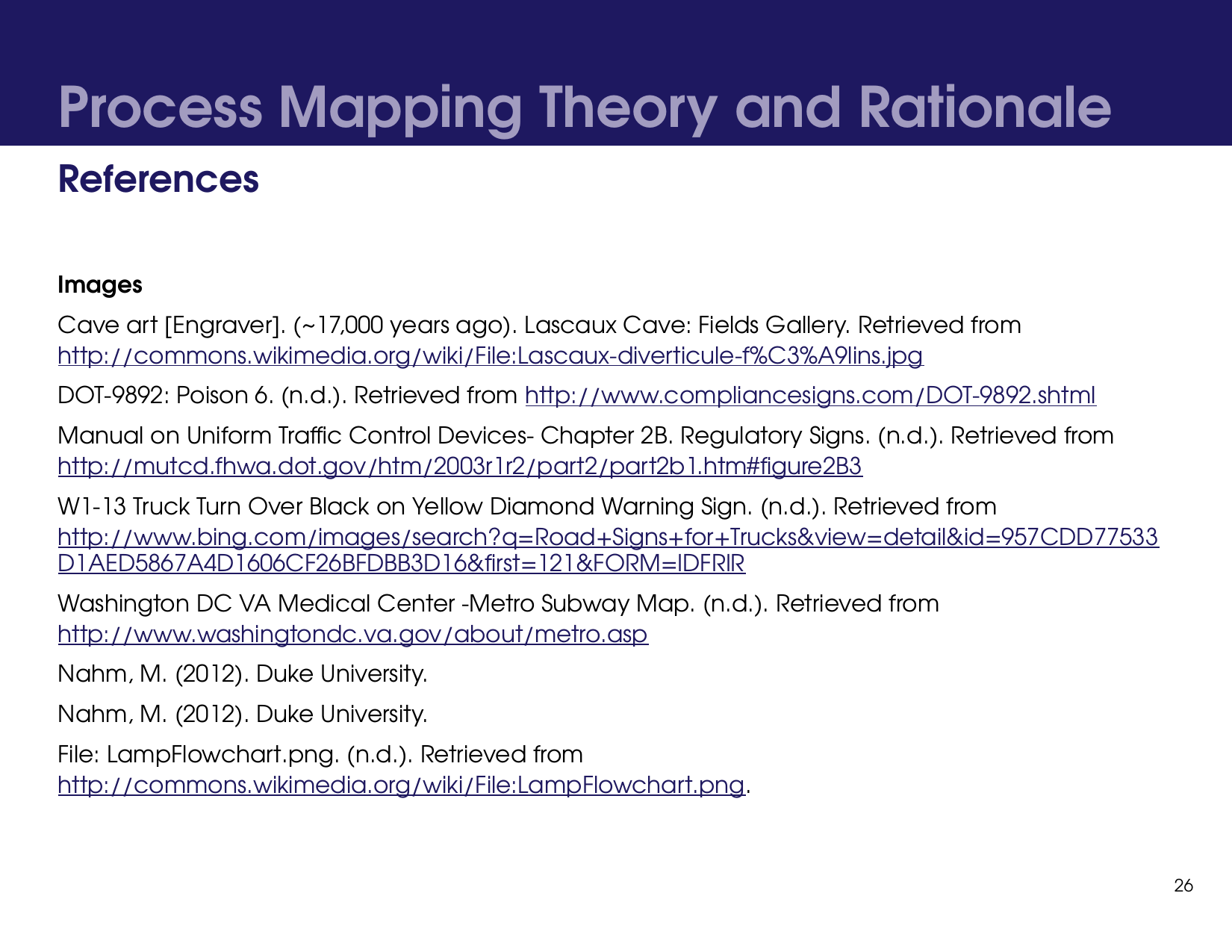

# Process Mapping Theory and Rationale
References
Images
Cave art [Engraver]. (~17,000 years ago). Lascaux Cave: Fields Gallery. Retrieved from http://commons.wikimedia.org/wiki/File:Lascaux-diverticule-f%C3%A9lins.jpg
DOT-9892: Poison 6. (n.d.). Retrieved from http://www.compliancesigns.com/DOT-9892.shtml
Manual on Uniform Traffic Control Devices- Chapter 2B. Regulatory Signs. (n.d.). Retrieved from http://mutcd.fhwa.dot.gov/htm/2003r1r2/part2/part2b1.htm#figure2B3
W1-13 Truck Turn Over Black on Yellow Diamond Warning Sign. (n.d.). Retrieved from http://www.bing.com/images/search?q=Road+Signs+for+Trucks&view=detail&id=957CDD77533D1AED5867A4D1606CF26BFDBB3D16&first=121&FORM=IDFRIR
Washington DC VA Medical Center -Metro Subway Map. (n.d.). Retrieved from http://www.washingtondc.va.gov/about/metro.asp
Nahm, M. (2012). Duke University.
Nahm, M. (2012). Duke University.
File: LampFlowchart.png. (n.d.). Retrieved from http://commons.wikimedia.org/wiki/File:LampFlowchart.png.

26